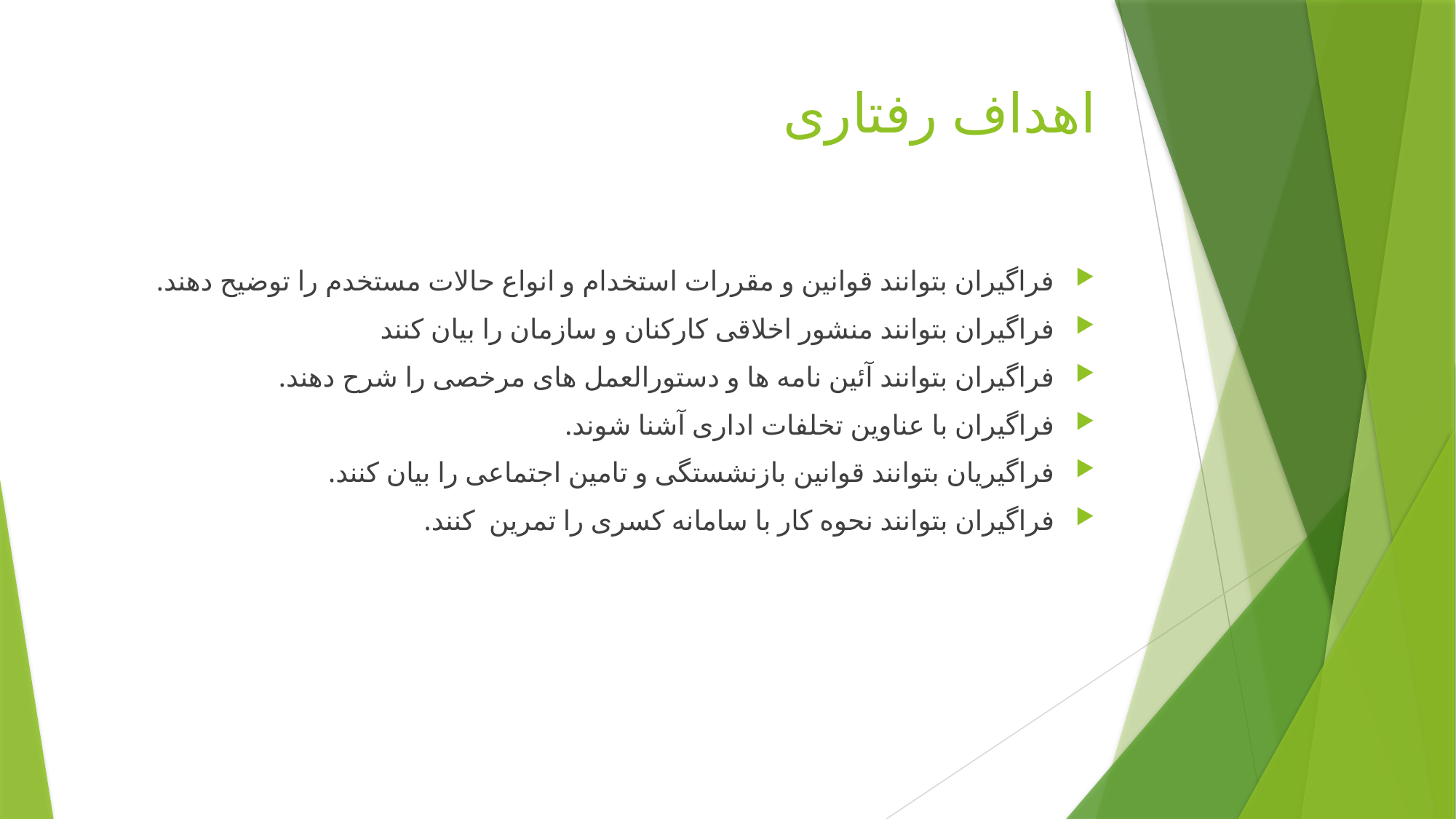

# اهداف رفتاری
فراگیران بتوانند قوانین و مقررات استخدام و انواع حالات مستخدم را توضیح دهند.
فراگیران بتوانند منشور اخلاقی کارکنان و سازمان را بیان کنند
فراگیران بتوانند آئین نامه ها و دستورالعمل های مرخصی را شرح دهند.
فراگیران با عناوین تخلفات اداری آشنا شوند.
فراگیریان بتوانند قوانین بازنشستگی و تامین اجتماعی را بیان کنند.
فراگیران بتوانند نحوه کار با سامانه کسری را تمرین  کنند.